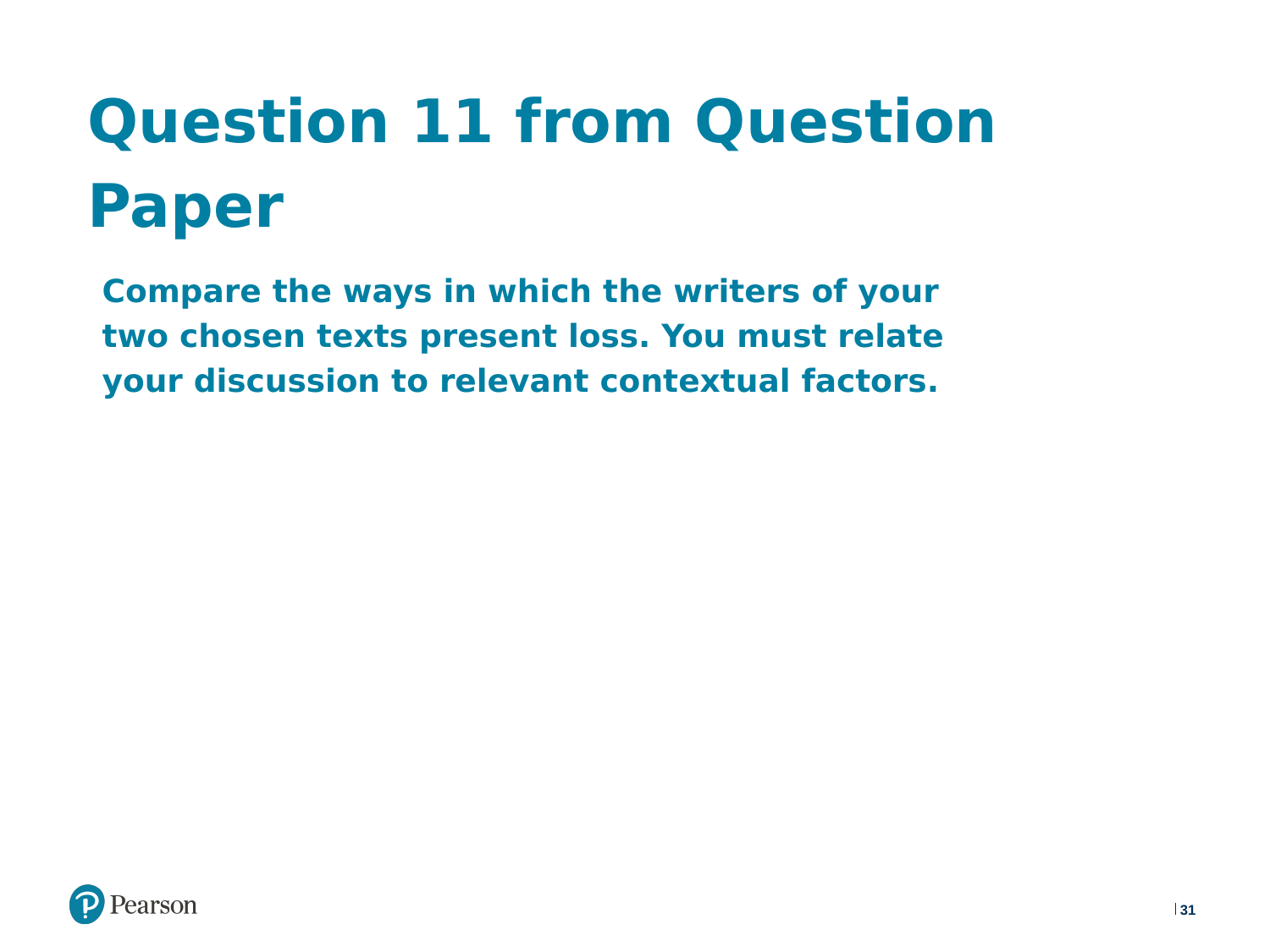

# Question 11 from Question Paper
Compare the ways in which the writers of your two chosen texts present loss. You must relate your discussion to relevant contextual factors.
31